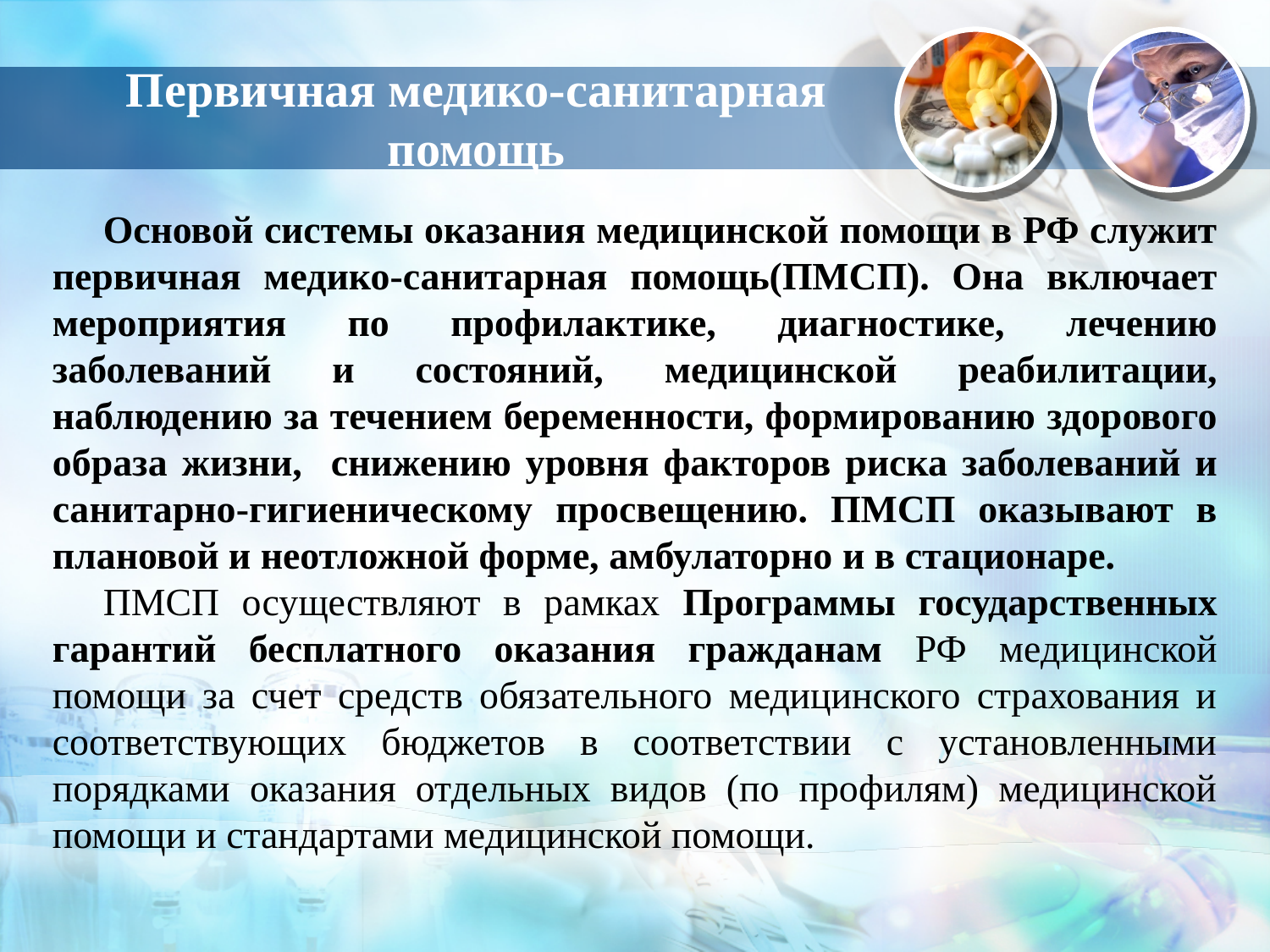

# Первичная медико-санитарная помощь
Основой системы оказания медицинской помощи в РФ служит первичная медико-санитарная помощь(ПМСП). Она включает мероприятия по профилактике, диагностике, лечению заболеваний и состояний, медицинской реабилитации, наблюдению за течением беременности, формированию здорового образа жизни,  снижению уровня факторов риска заболеваний и санитарно-гигиеническому просвещению. ПМСП оказывают в плановой и неотложной форме, амбулаторно и в стационаре.
ПМСП осуществляют в рамках Программы государственных гарантий бесплатного оказания гражданам РФ медицинской помощи за счет средств обязательного медицинского страхования и соответствующих бюджетов в соответствии с установленными порядками оказания отдельных видов (по профилям) медицинской помощи и стандартами медицинской помощи.